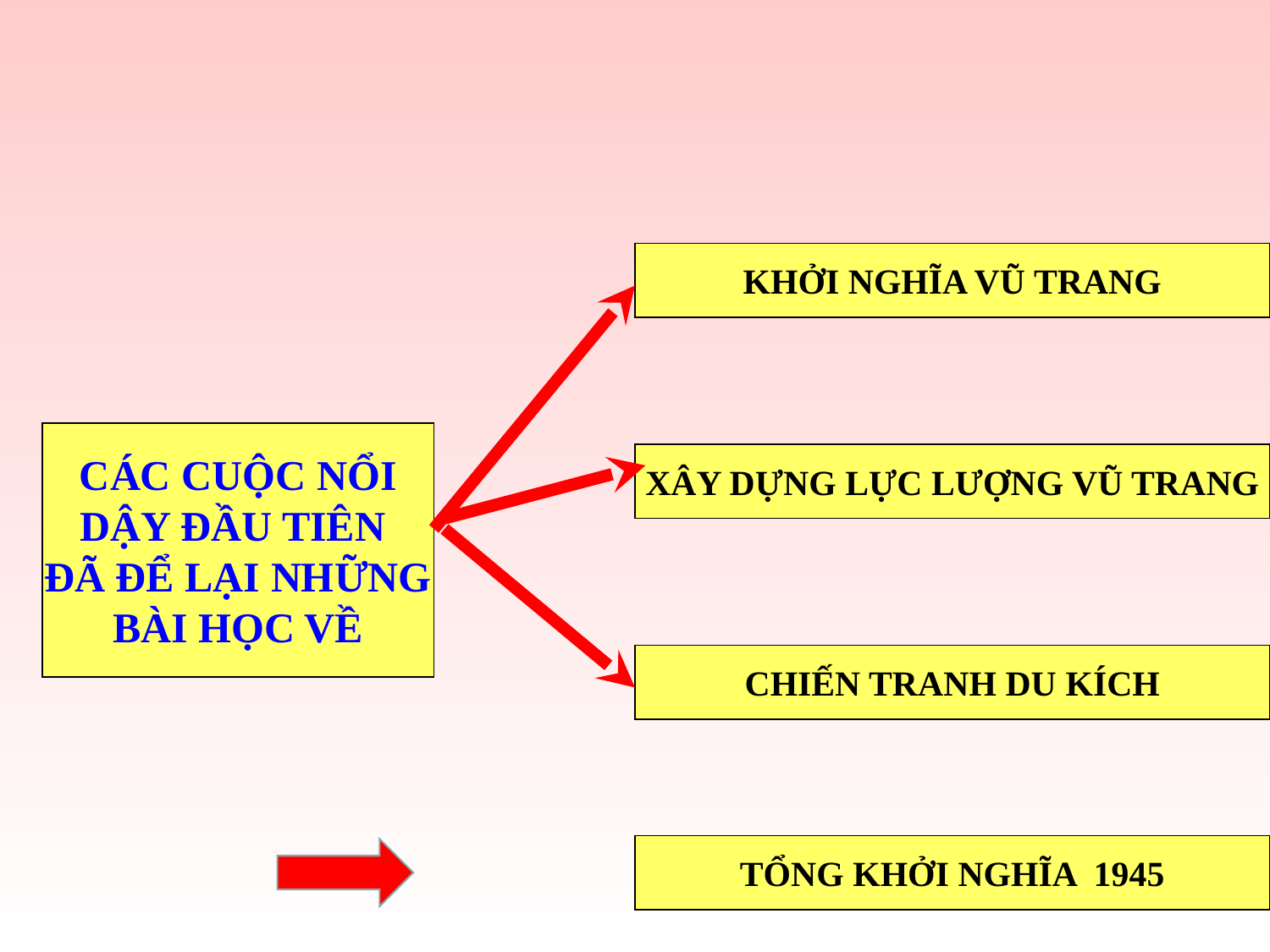

#

KHỞI NGHĨA VŨ TRANG

CÁC CUỘC NỔI
DẬY ĐẦU TIÊN
ĐÃ ĐỂ LẠI NHỮNG
BÀI HỌC VỀ
XÂY DỰNG LỰC LƯỢNG VŨ TRANG

CHIẾN TRANH DU KÍCH
TỔNG KHỞI NGHĨA  1945